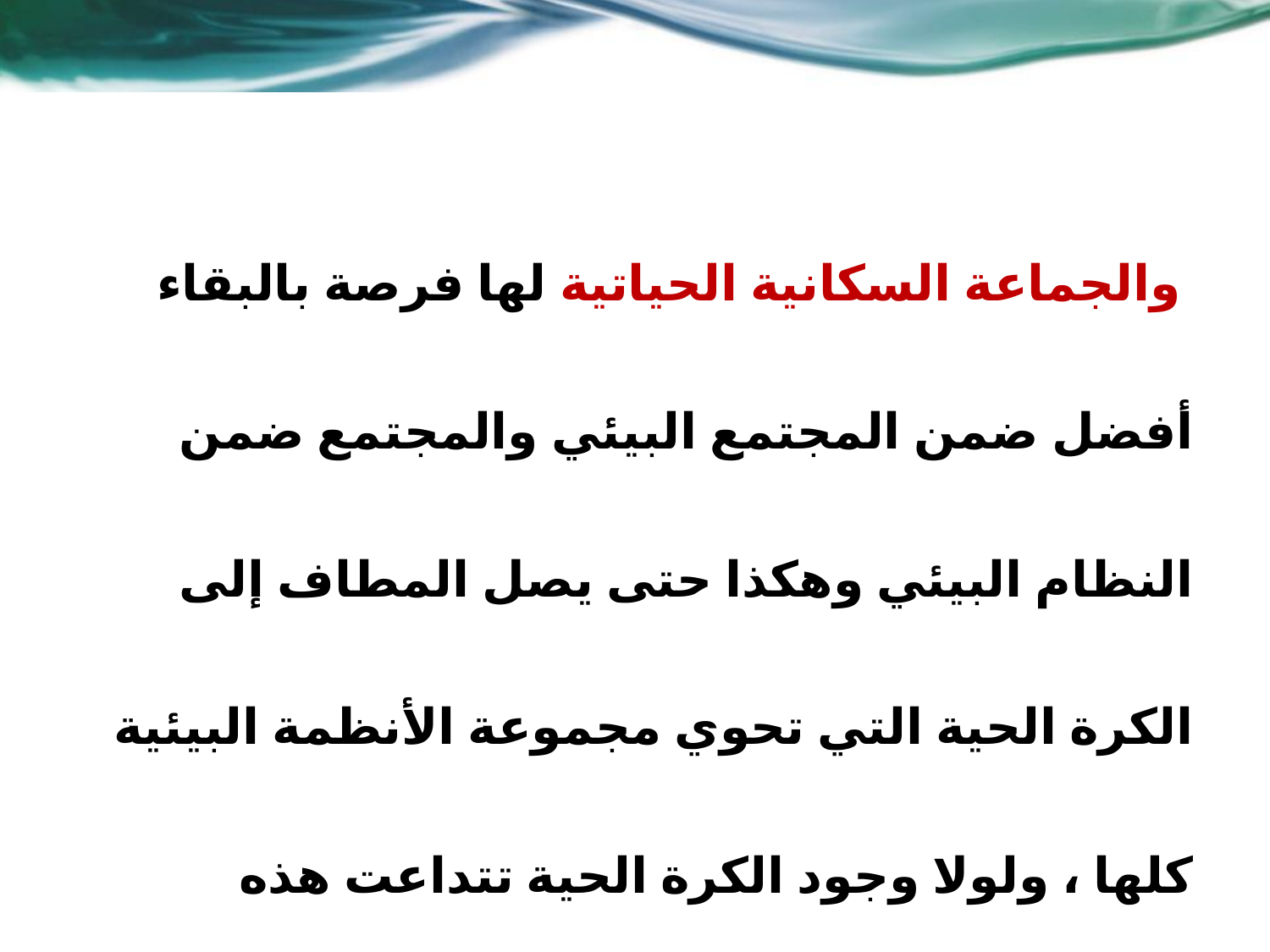

# والجماعة السكانية الحياتية لها فرصة بالبقاء أفضل ضمن المجتمع البيئي والمجتمع ضمن النظام البيئي وهكذا حتى يصل المطاف إلى الكرة الحية التي تحوي مجموعة الأنظمة البيئية كلها ، ولولا وجود الكرة الحية تتداعت هذه الحلقات جميعها ولما وجد الطيف البيولوجي والحياة بأكملها